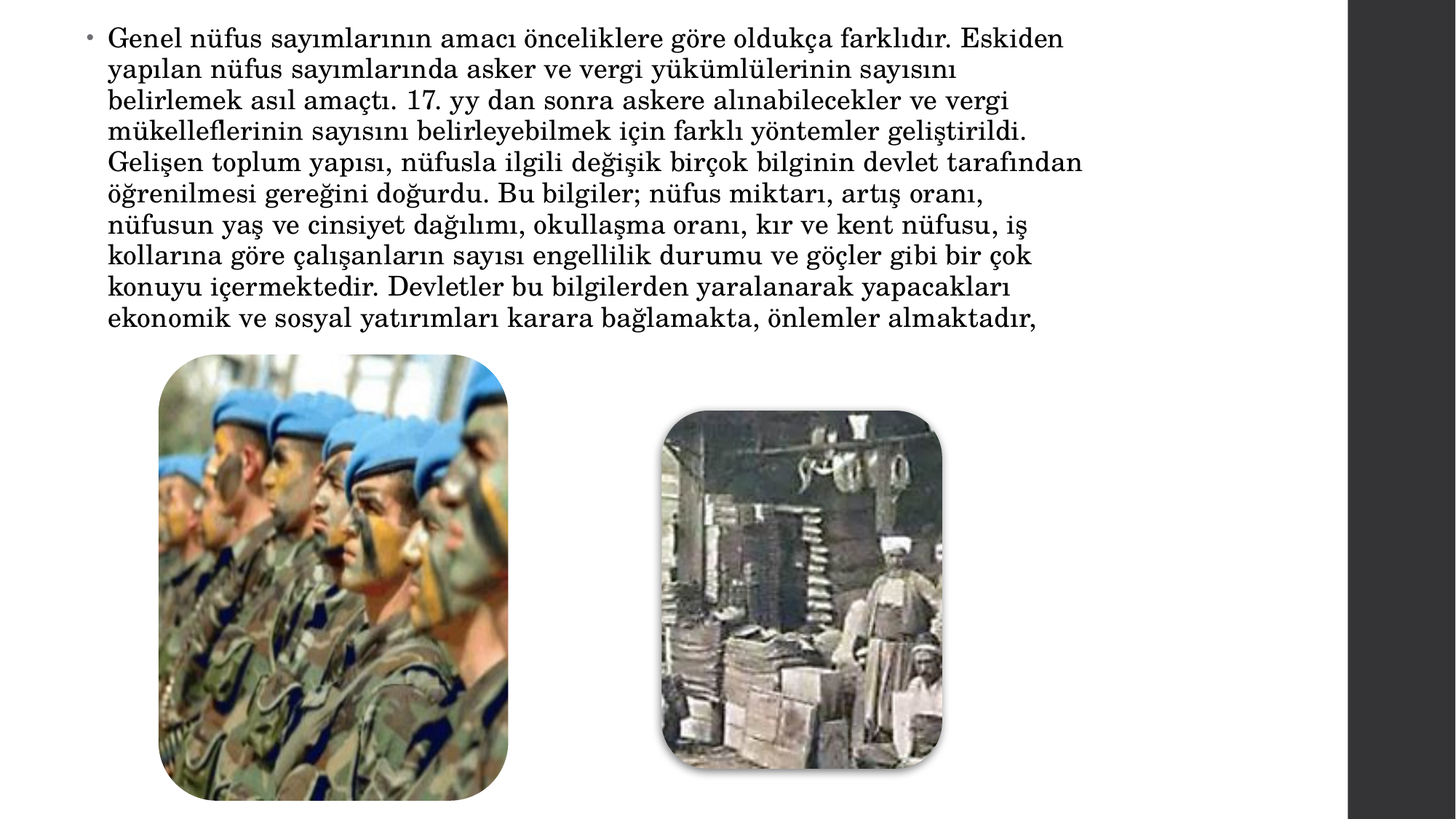

Genel nüfus sayımlarının amacı önceliklere göre oldukça farklıdır. Eskiden yapılan nüfus sayımlarında asker ve vergi yükümlülerinin sayısını belirlemek asıl amaçtı. 17. yy dan sonra askere alınabilecekler ve vergi mükelleflerinin sayısını belirleyebilmek için farklı yöntemler geliştirildi. Gelişen toplum yapısı, nüfusla ilgili değişik birçok bilginin devlet tarafından öğrenilmesi gereğini doğurdu. Bu bilgiler; nüfus miktarı, artış oranı, nüfusun yaş ve cinsiyet dağılımı, okullaşma oranı, kır ve kent nüfusu, iş kollarına göre çalışanların sayısı engellilik durumu ve göçler gibi bir çok konuyu içermektedir. Devletler bu bilgilerden yaralanarak yapacakları ekonomik ve sosyal yatırımları karara bağlamakta, önlemler almaktadır,